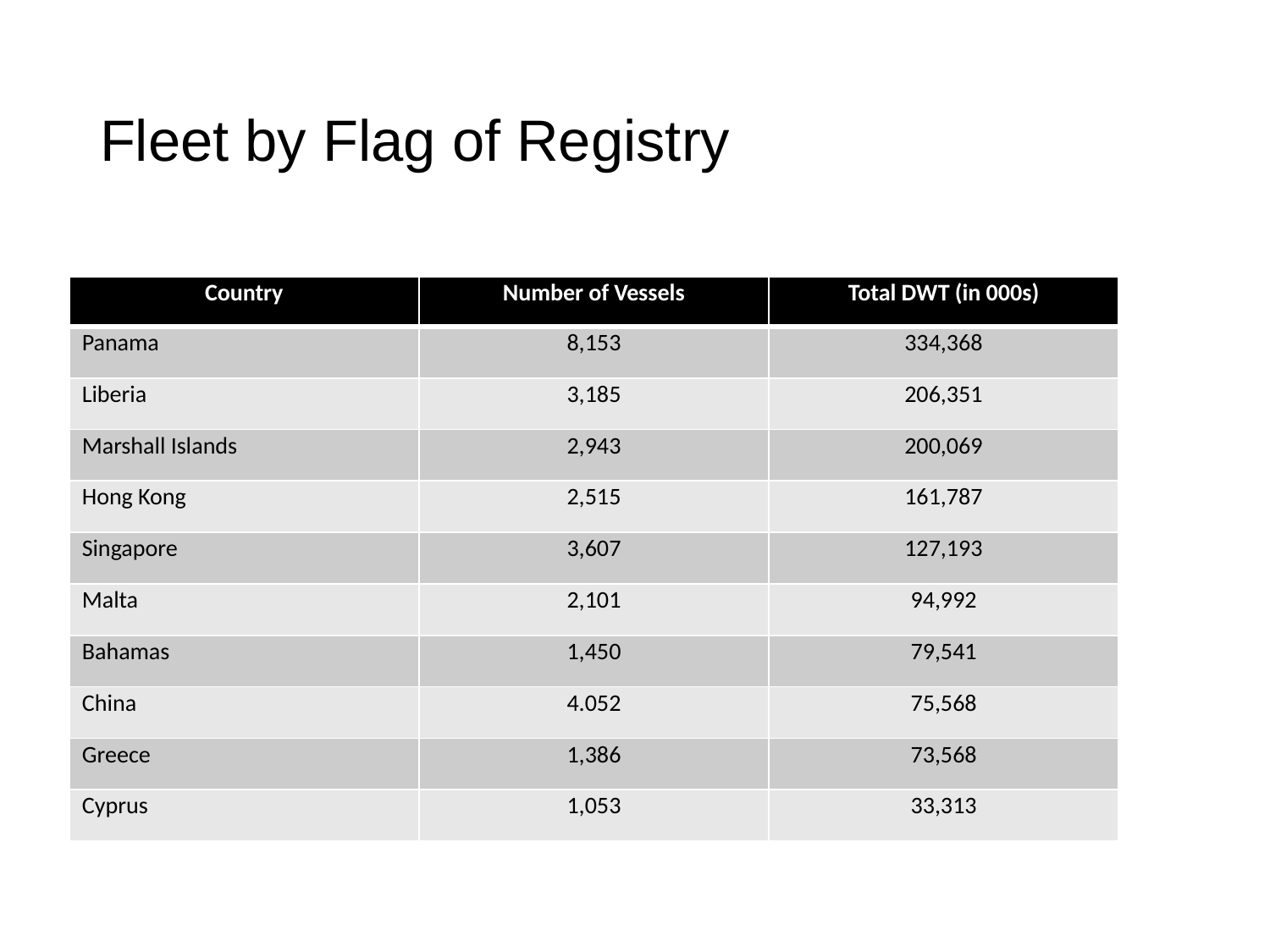

# Fleet by Flag of Registry
| Country | Number of Vessels | Total DWT (in 000s) |
| --- | --- | --- |
| Panama | 8,153 | 334,368 |
| Liberia | 3,185 | 206,351 |
| Marshall Islands | 2,943 | 200,069 |
| Hong Kong | 2,515 | 161,787 |
| Singapore | 3,607 | 127,193 |
| Malta | 2,101 | 94,992 |
| Bahamas | 1,450 | 79,541 |
| China | 4.052 | 75,568 |
| Greece | 1,386 | 73,568 |
| Cyprus | 1,053 | 33,313 |